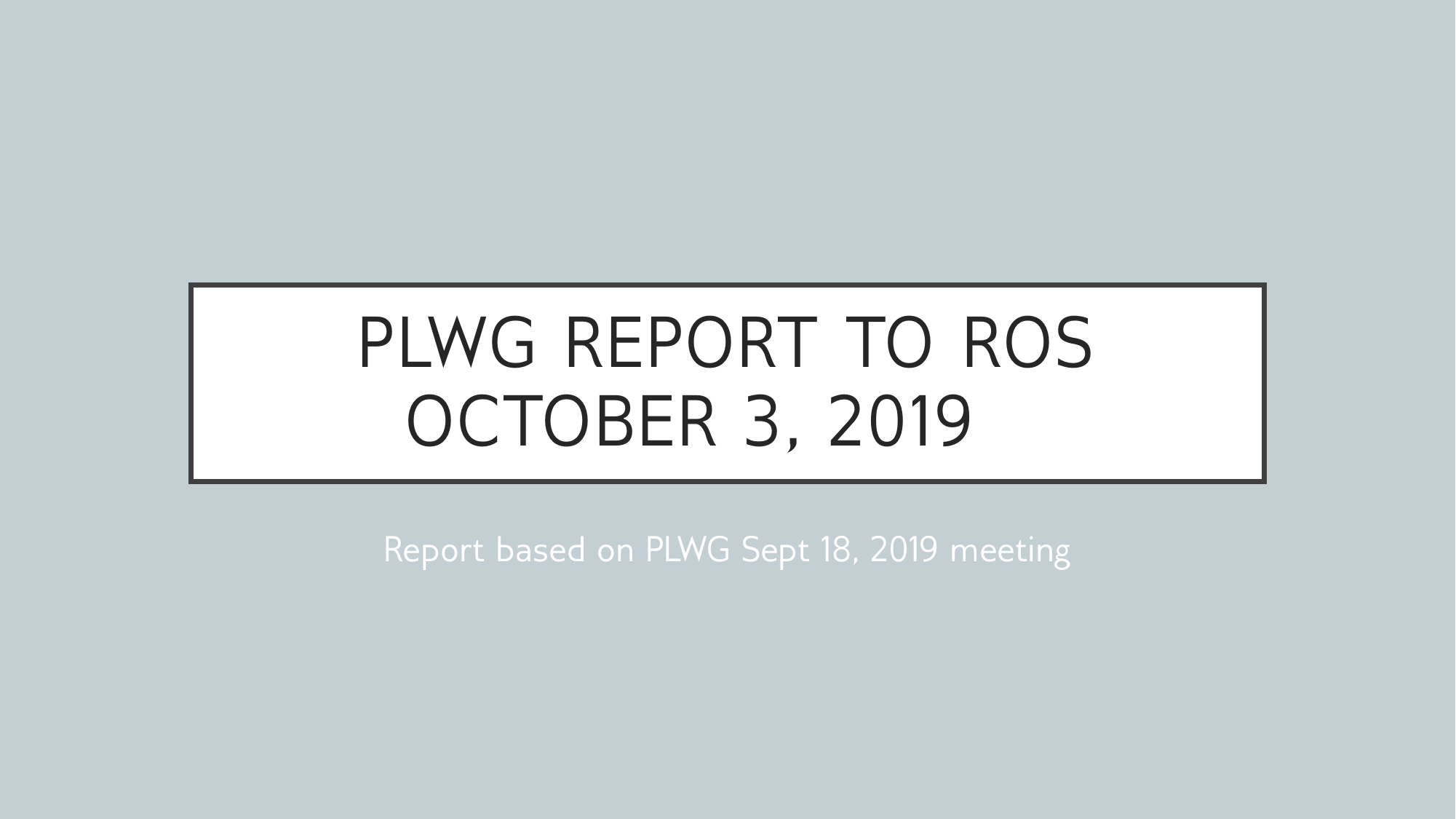

# PLWG report to ROS October 3, 2019
Report based on PLWG Sept 18, 2019 meeting